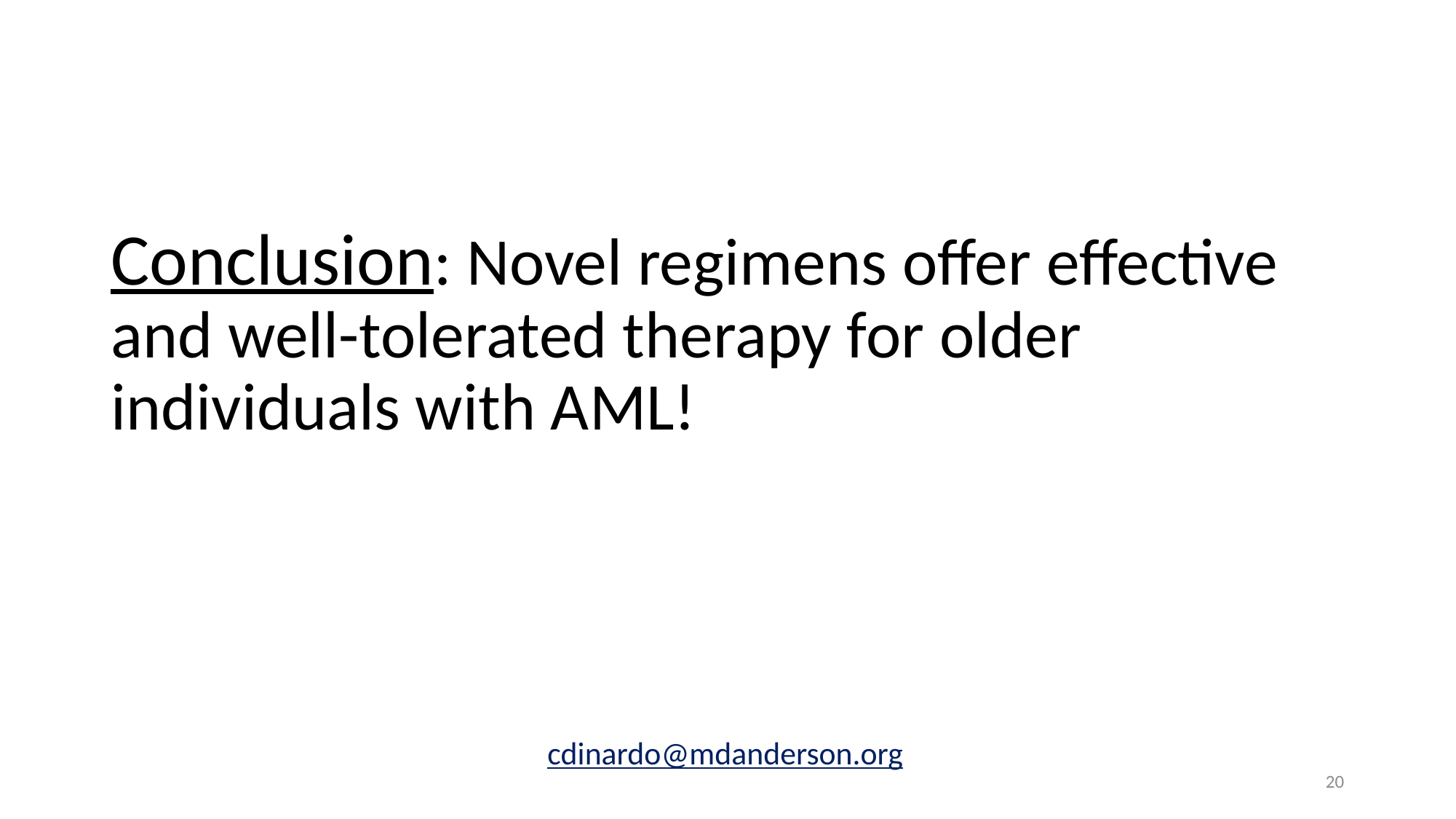

# Conclusion: Novel regimens offer effective and well-tolerated therapy for older individuals with AML!
cdinardo@mdanderson.org
20